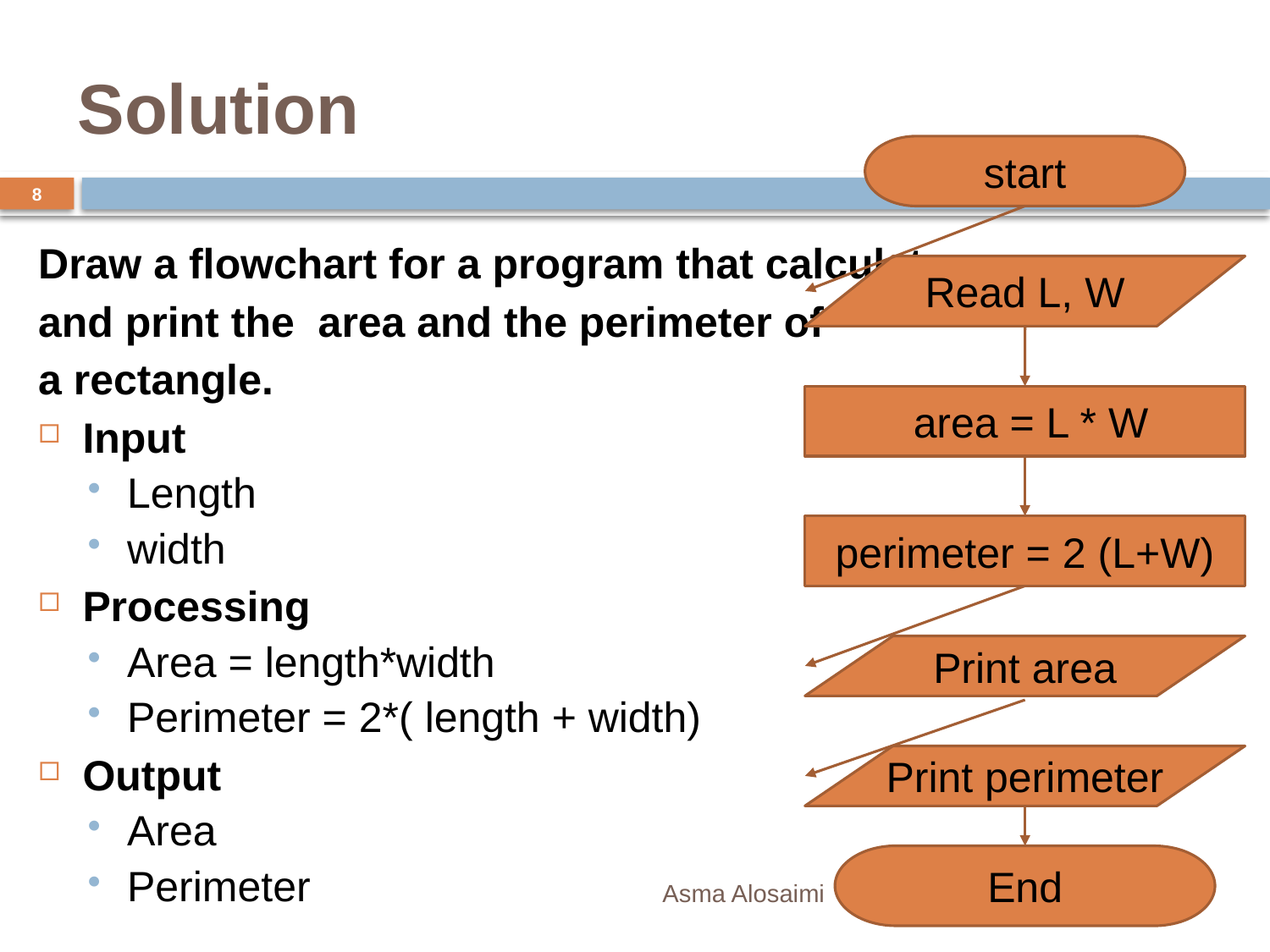

# Solution
start
8
Draw a flowchart for a program that calculates
and print the  area and the perimeter of
a rectangle.
Input
Length
width
Processing
Area = length*width
Perimeter = 2*( length + width)
Output
Area
Perimeter
Read L, W
area = L * W
perimeter = 2 (L+W)
Print area
Print perimeter
End
Asma Alosaimi